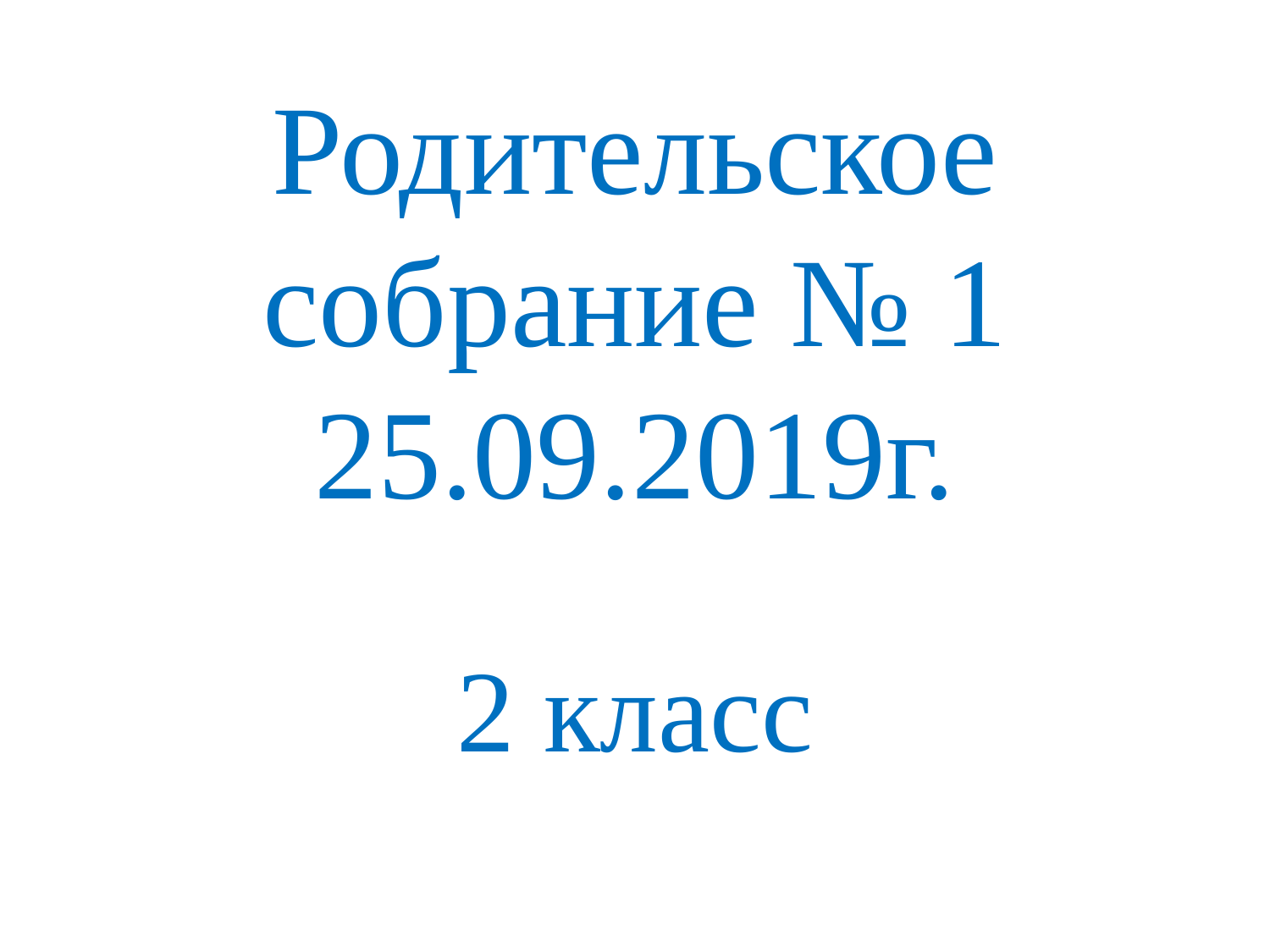

# Родительское собрание № 1 25.09.2019г.

2 класс